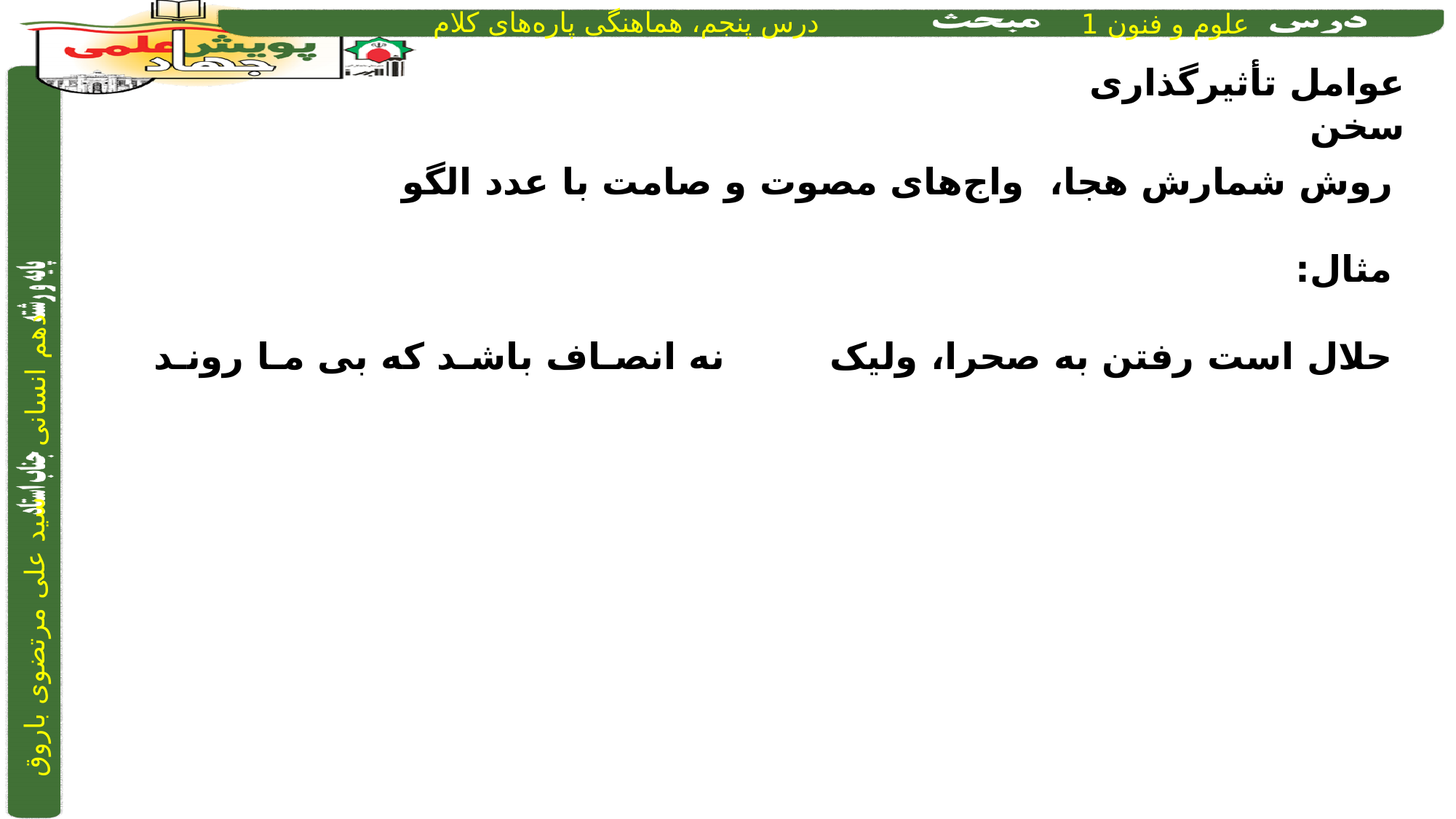

عوامل تأثیرگذاری سخن
روش شمارش هجا،  واج‌های مصوت و صامت با عدد الگو
مثال:
حلال است رفتن به صحرا، ولیک		 نه انصـاف باشـد که بی مـا رونـد